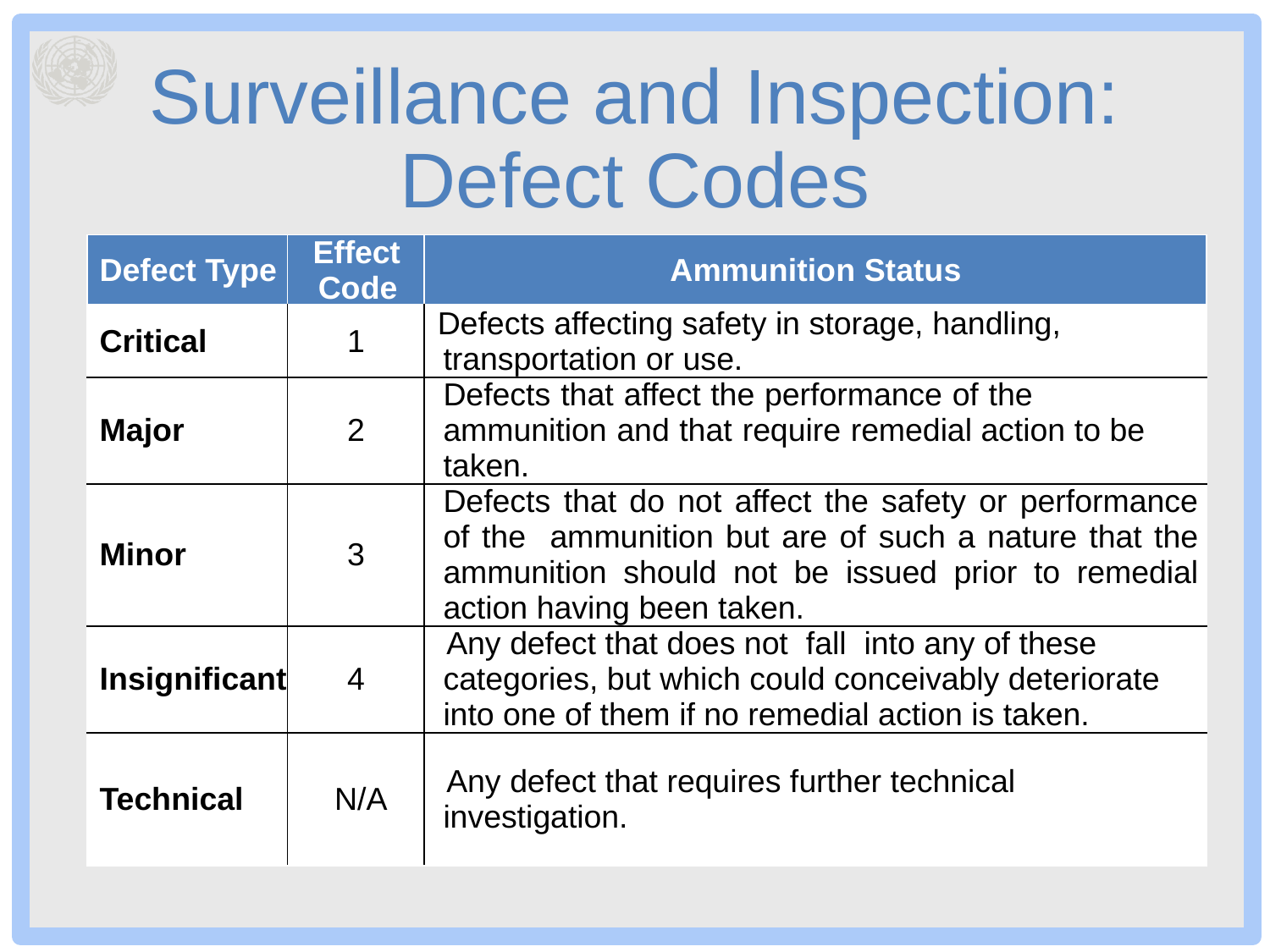

# Surveillance and Inspection: Defect Codes
| Defect Type | Effect Code | Ammunition Status |
| --- | --- | --- |
| Critical | 1 | Defects affecting safety in storage, handling, transportation or use. |
| Major | 2 | Defects that affect the performance of the ammunition and that require remedial action to be taken. |
| Minor | 3 | Defects that do not affect the safety or performance of the ammunition but are of such a nature that the ammunition should not be issued prior to remedial action having been taken. |
| Insignificant | 4 | Any defect that does not fall into any of these categories, but which could conceivably deteriorate into one of them if no remedial action is taken. |
| Technical | N/A | Any defect that requires further technical investigation. |